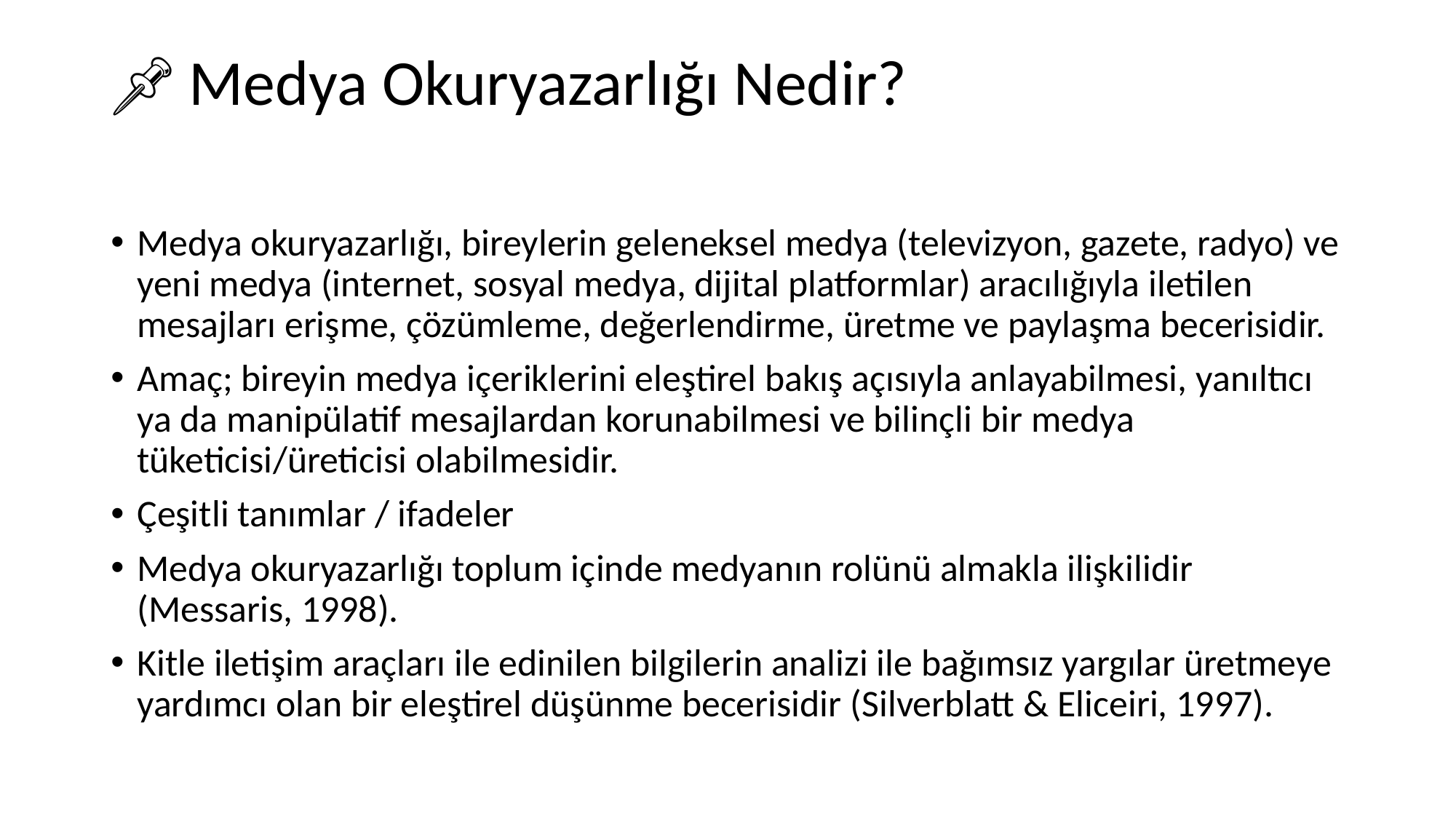

# 📌 Medya Okuryazarlığı Nedir?
Medya okuryazarlığı, bireylerin geleneksel medya (televizyon, gazete, radyo) ve yeni medya (internet, sosyal medya, dijital platformlar) aracılığıyla iletilen mesajları erişme, çözümleme, değerlendirme, üretme ve paylaşma becerisidir.
Amaç; bireyin medya içeriklerini eleştirel bakış açısıyla anlayabilmesi, yanıltıcı ya da manipülatif mesajlardan korunabilmesi ve bilinçli bir medya tüketicisi/üreticisi olabilmesidir.
Çeşitli tanımlar / ifadeler
Medya okuryazarlığı toplum içinde medyanın rolünü almakla ilişkilidir (Messaris, 1998).
Kitle iletişim araçları ile edinilen bilgilerin analizi ile bağımsız yargılar üretmeye yardımcı olan bir eleştirel düşünme becerisidir (Silverblatt & Eliceiri, 1997).